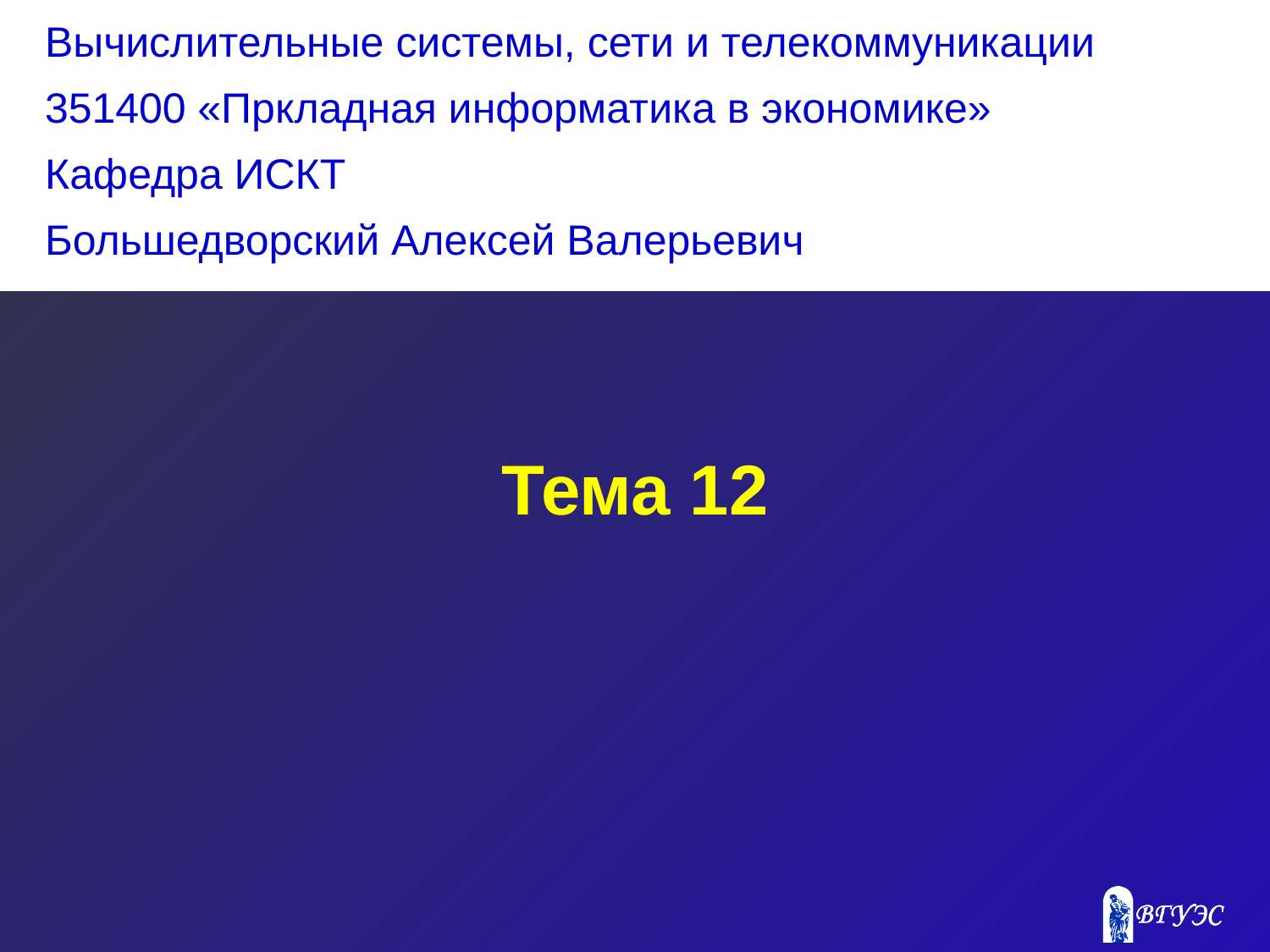

Вычислительные системы, сети и телекоммуникации
351400 «Пркладная информатика в экономике»
Кафедра ИСКТ
Большедворский Алексей Валерьевич
Тема 12